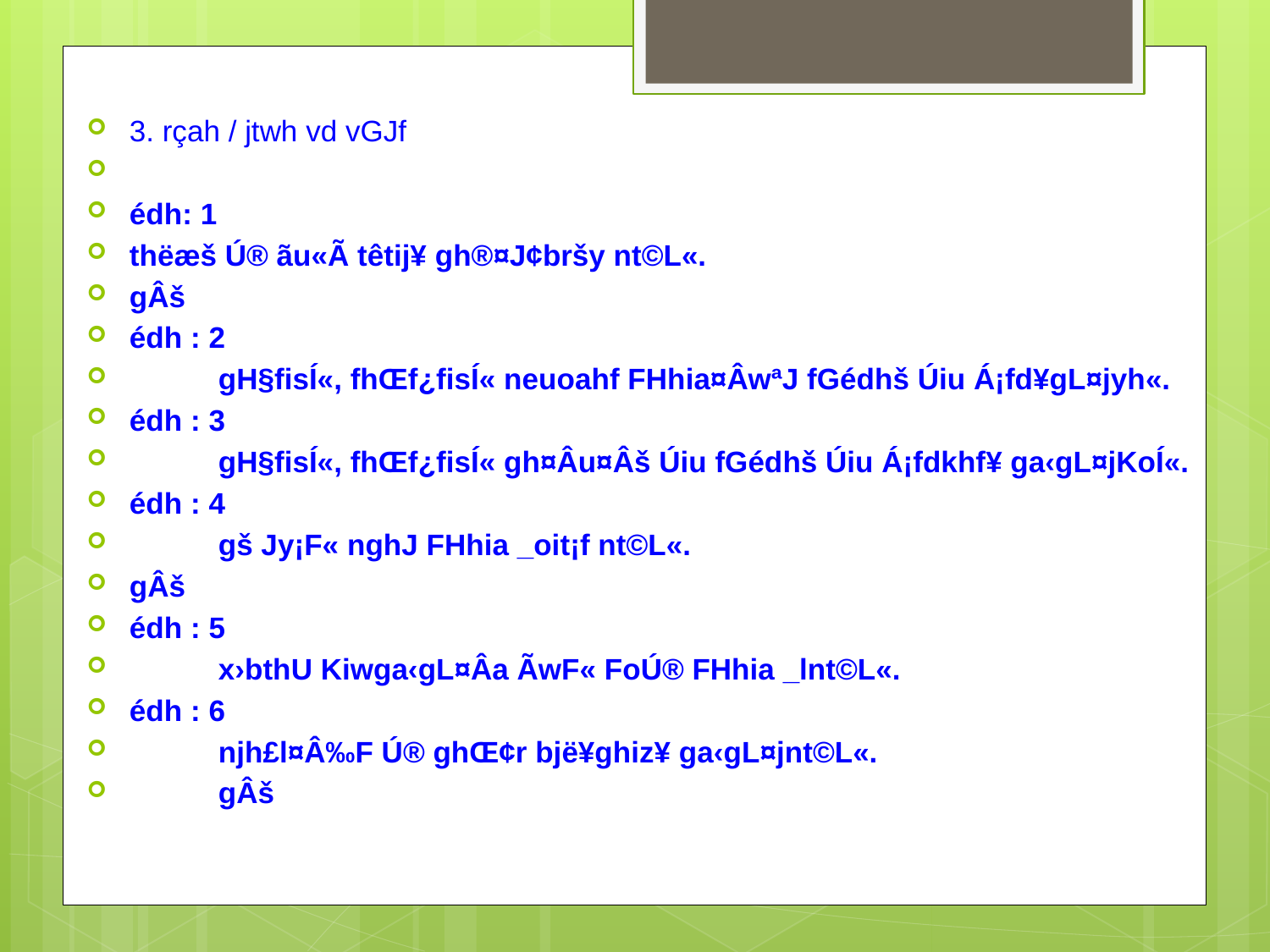

#
3. rçah / jtwh vd vGJf

édh: 1
thëæš Ú® ãu«Ã têtij¥ gh®¤J¢bršy nt©L«.
gÂš
édh : 2
	gH§fisÍ«, fhŒf¿fisÍ« neuoahf FHhia¤ÂwªJ fGédhš Úiu Á¡fd¥gL¤jyh«.
édh : 3
	gH§fisÍ«, fhŒf¿fisÍ« gh¤Âu¤Âš Úiu fGédhš Úiu Á¡fdkhf¥ ga‹gL¤jKoÍ«.
édh : 4
	gš Jy¡F« nghJ FHhia _oit¡f nt©L«.
gÂš
édh : 5
	x›bthU Kiwga‹gL¤Âa ÃwF« FoÚ® FHhia _lnt©L«.
édh : 6
	njh£l¤Â‰F Ú® ghŒ¢r bjë¥ghiz¥ ga‹gL¤jnt©L«.
	gÂš